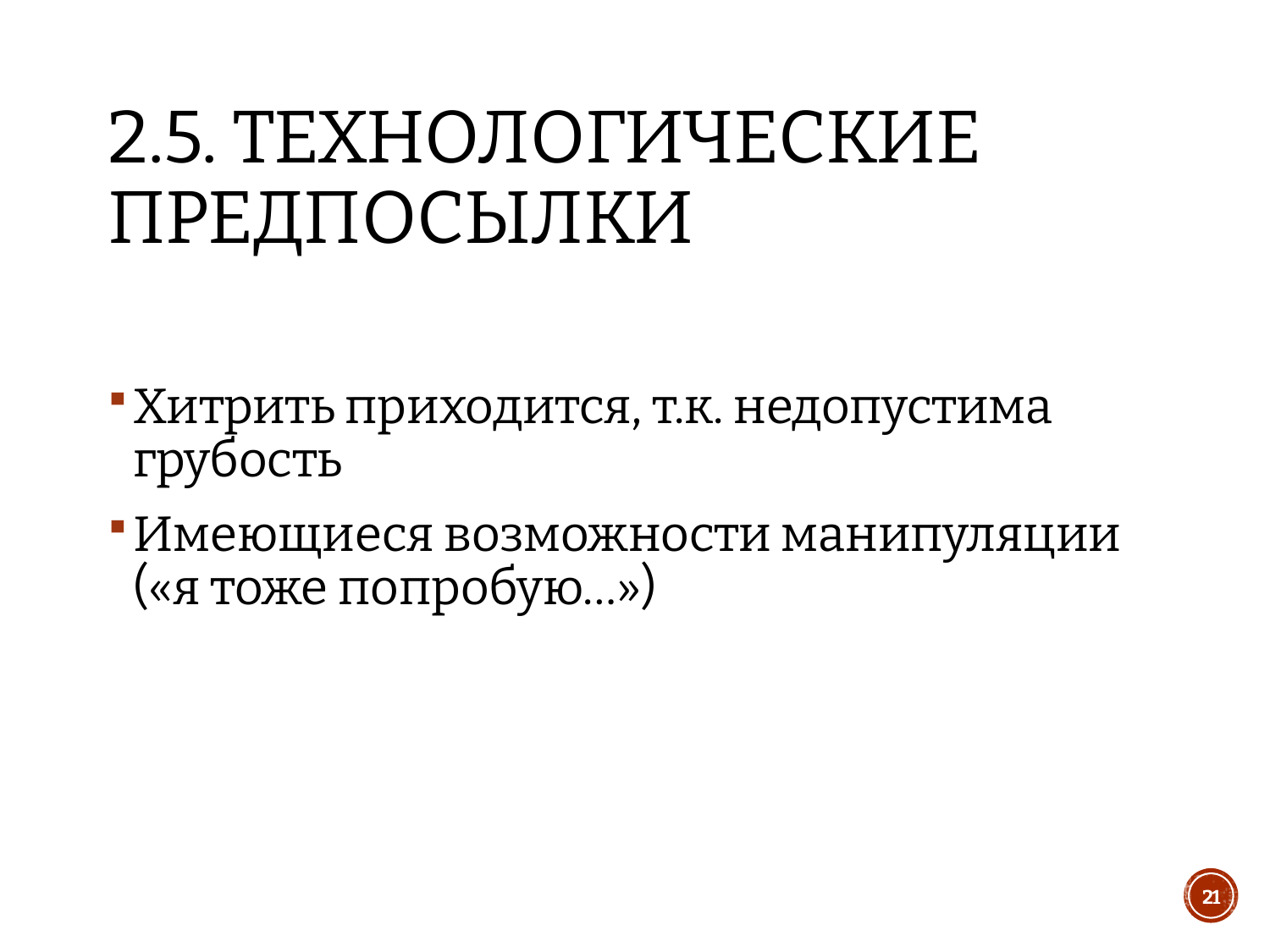

# 2.5. Технологические предпосылки

Хитрить приходится, т.к. недопустима грубость
Имеющиеся возможности манипуляции («я тоже попробую…»)
21